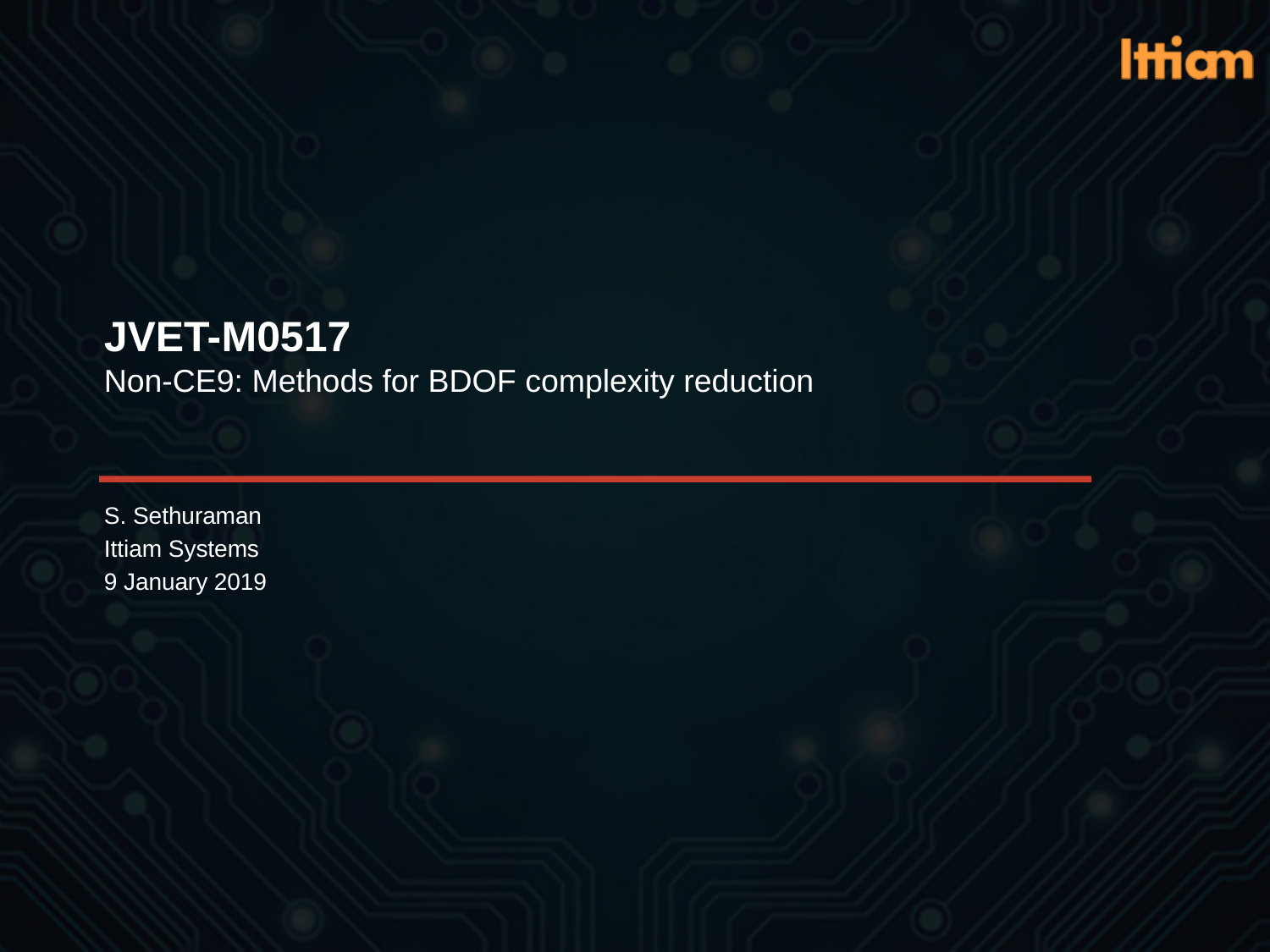

# JVET-M0517 Non-CE9: Methods for BDOF complexity reduction
S. Sethuraman
Ittiam Systems
9 January 2019